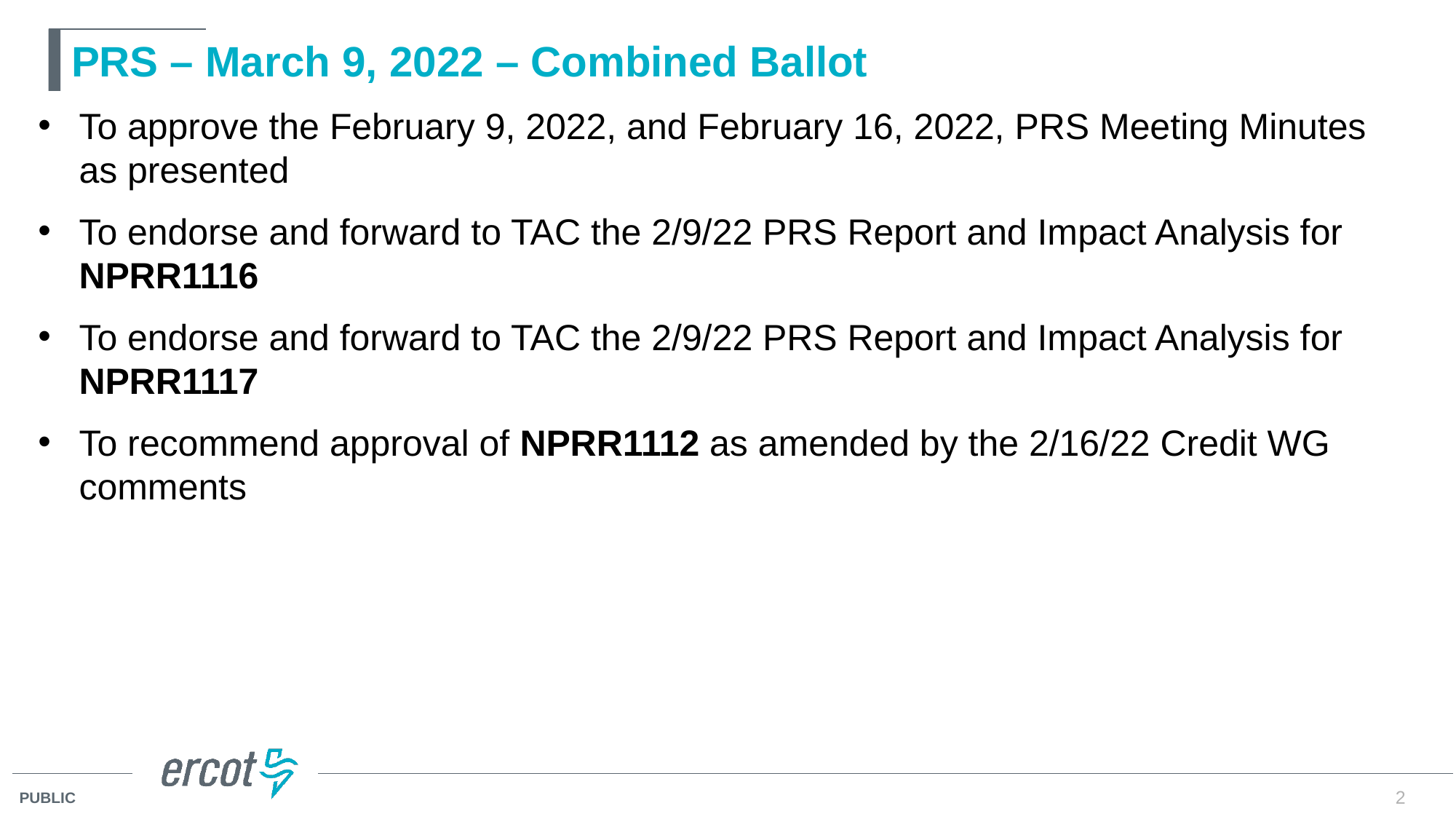

# PRS – March 9, 2022 – Combined Ballot
To approve the February 9, 2022, and February 16, 2022, PRS Meeting Minutes as presented
To endorse and forward to TAC the 2/9/22 PRS Report and Impact Analysis for NPRR1116
To endorse and forward to TAC the 2/9/22 PRS Report and Impact Analysis for NPRR1117
To recommend approval of NPRR1112 as amended by the 2/16/22 Credit WG comments
2